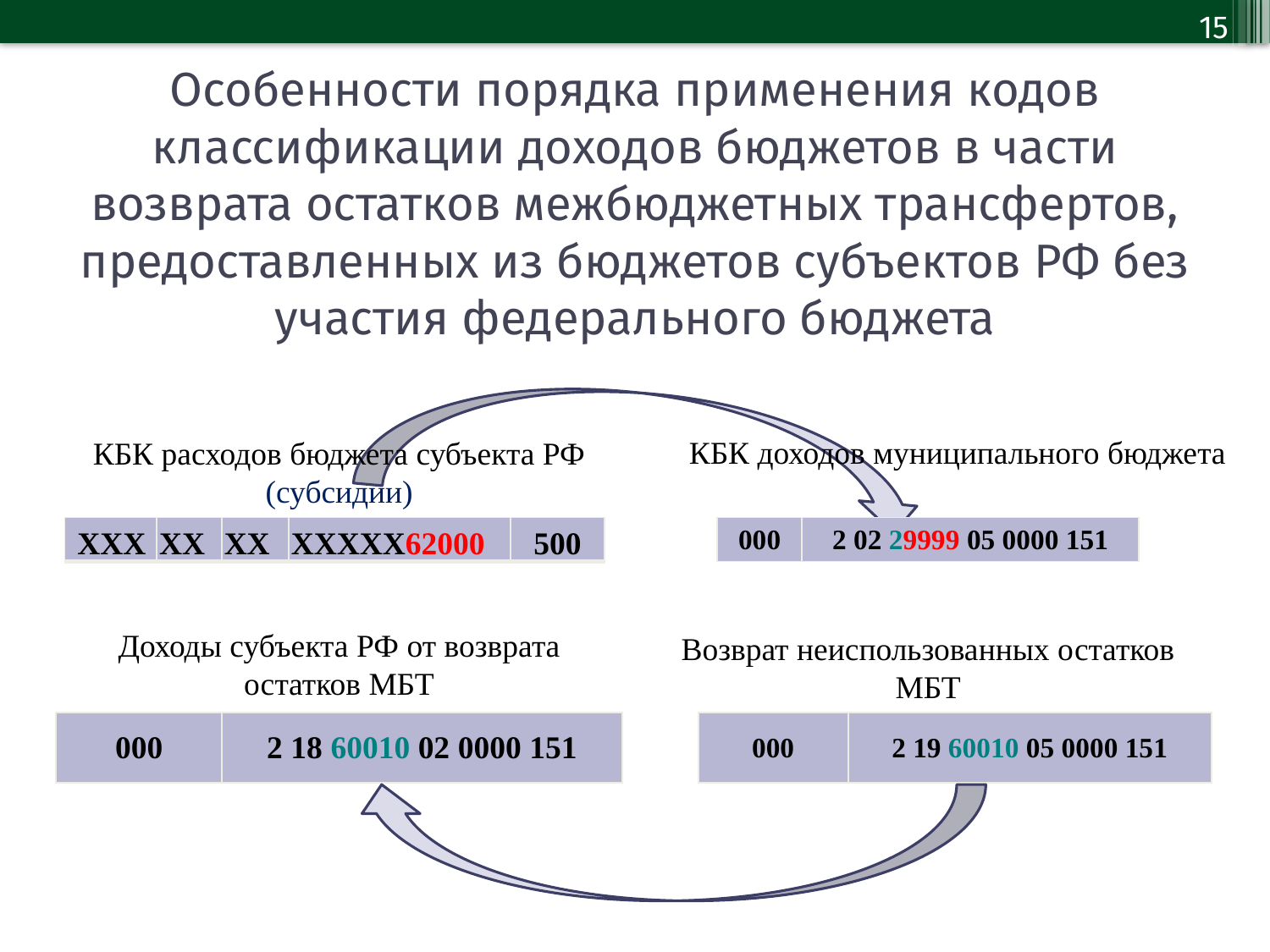

15
Особенности порядка применения кодов классификации доходов бюджетов в части возврата остатков межбюджетных трансфертов, предоставленных из бюджетов субъектов РФ без участия федерального бюджета

КБК доходов муниципального бюджета
КБК расходов бюджета субъекта РФ
(субсидии)
| ХХХ | ХХ | ХХ | ХХХХХ62000 | 500 |
| --- | --- | --- | --- | --- |
| 000 | 2 02 29999 05 0000 151 |
| --- | --- |
Доходы субъекта РФ от возврата остатков МБТ
Возврат неиспользованных остатков МБТ
| 000 | 2 18 60010 02 0000 151 |
| --- | --- |
| 000 | 2 19 60010 05 0000 151 |
| --- | --- |